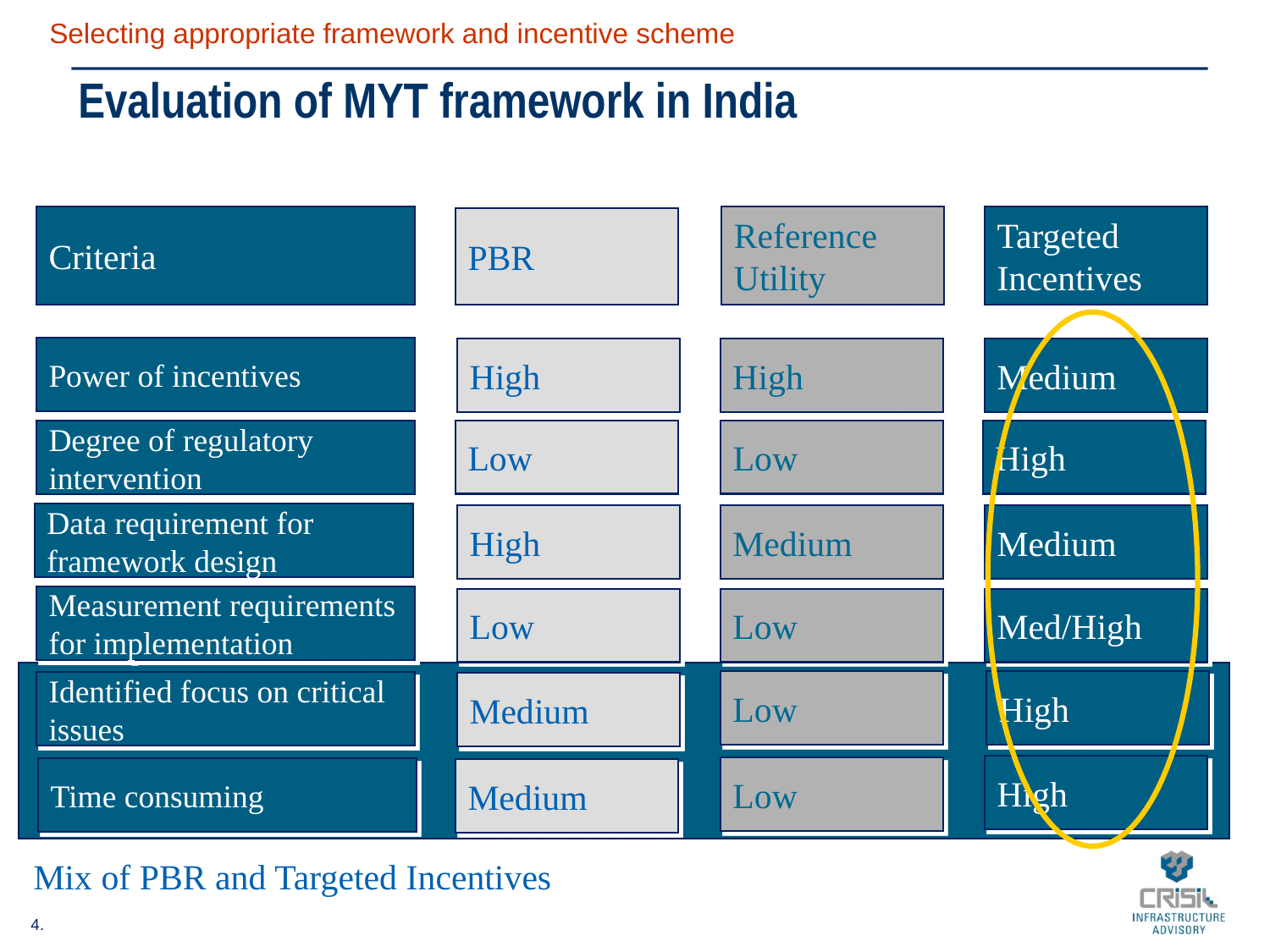

Selecting appropriate framework and incentive scheme
# Evaluation of MYT framework in India
Criteria
Reference Utility
Targeted Incentives
PBR

Power of incentives
High
High
Medium
Low
Low
High
Degree of regulatory intervention
Data requirement for framework design
High
Medium
Medium
Measurement requirements for implementation
Low
Low
Med/High

Low
High
Identified focus on critical issues
Medium
High
Low
Time consuming
Medium
Mix of PBR and Targeted Incentives